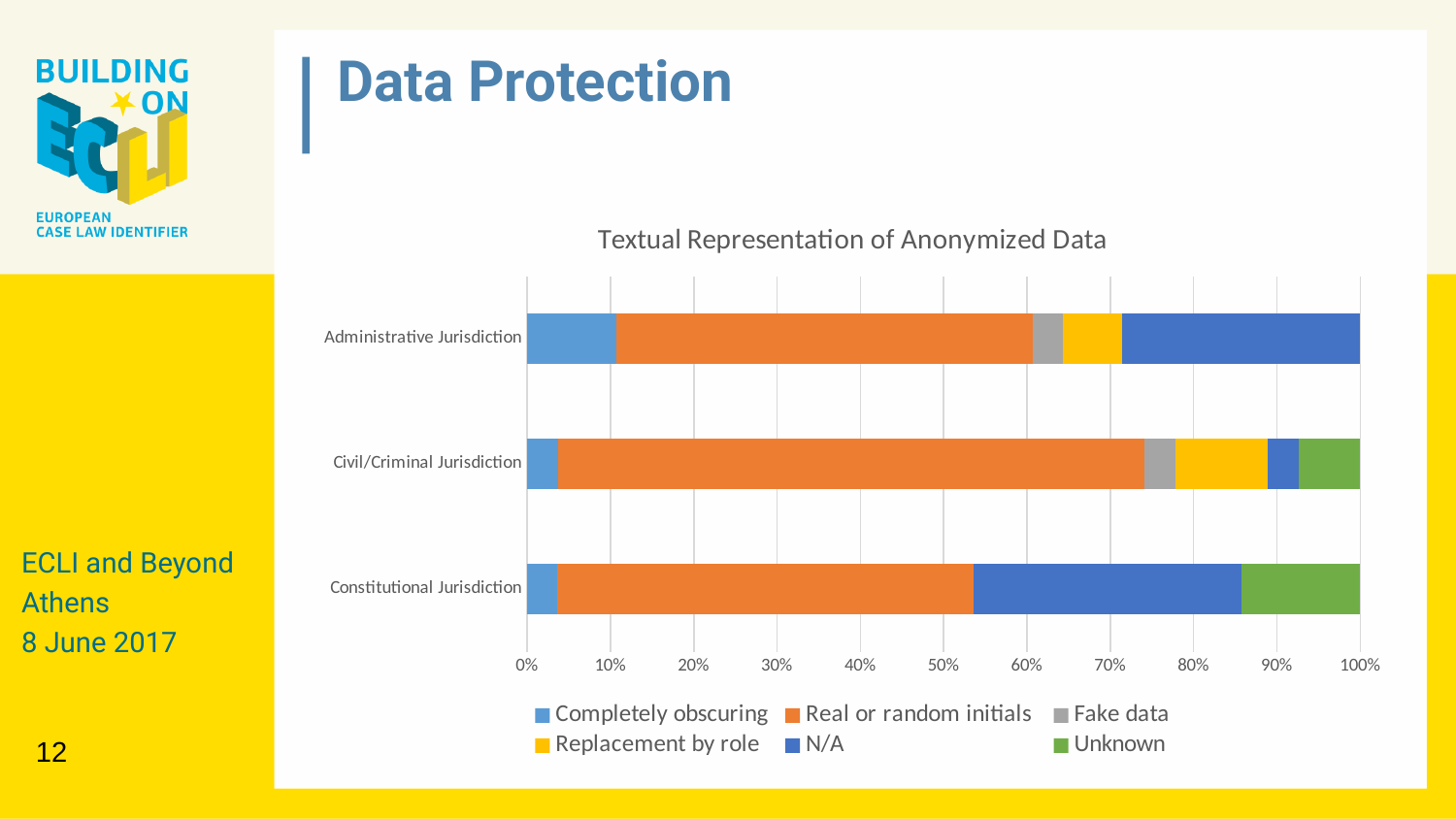

Data Protection

### Chart: Textual Representation of Anonymized Data

| Category | Completely obscuring | Real or random initials  | Fake data | Replacement by role | N/A | Unknown |
|---|---|---|---|---|---|---|
| Constitutional Jurisdiction | 1.0 | 14.0 | 0.0 | 0.0 | 9.0 | 4.0 |
| Civil/Criminal Jurisdiction | 1.0 | 19.0 | 1.0 | 3.0 | 1.0 | 2.0 |
| Administrative Jurisdiction | 3.0 | 14.0 | 1.0 | 2.0 | 8.0 | 0.0 |
ECLI and Beyond
Athens
8 June 2017
12